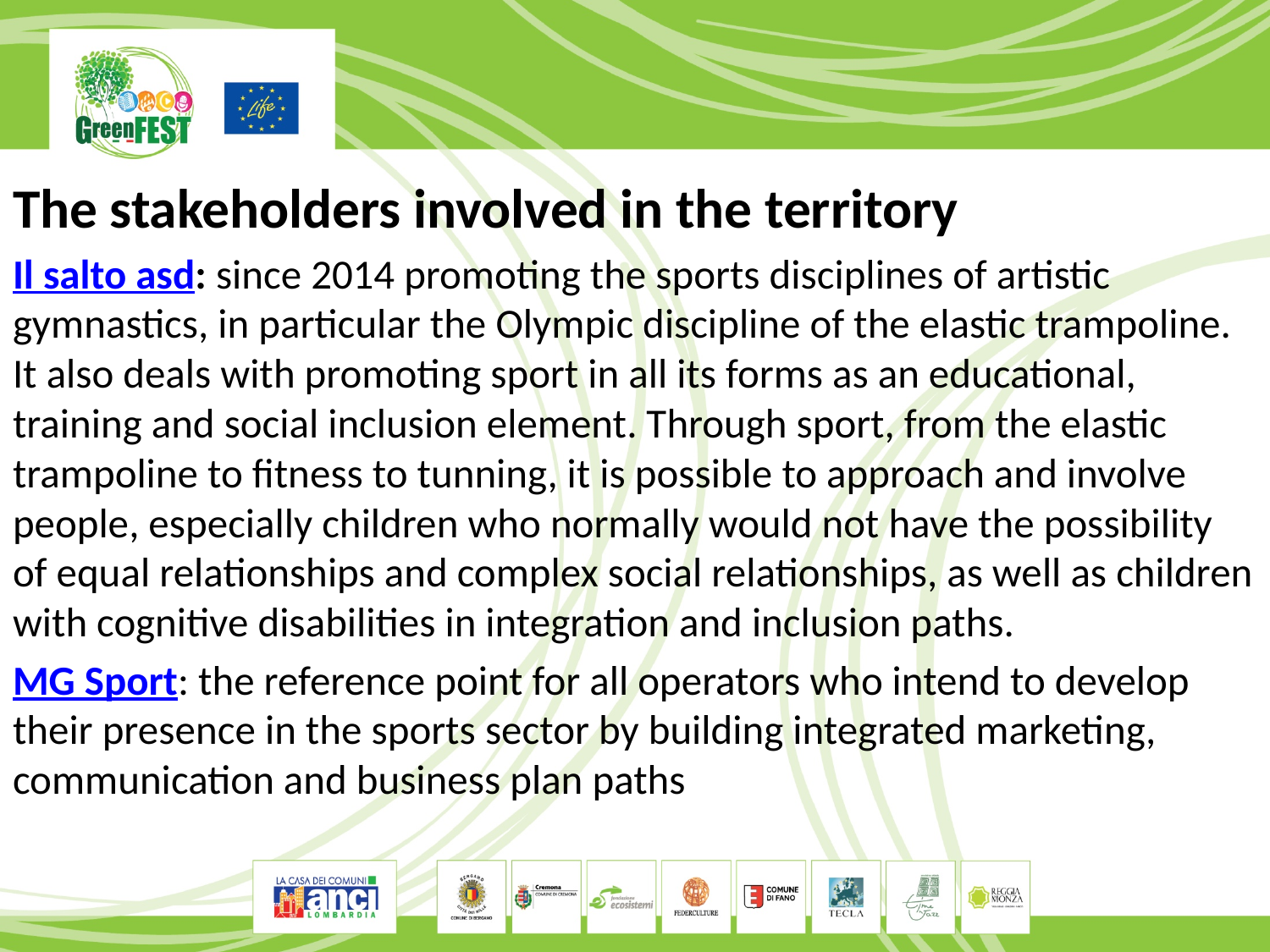

The stakeholders involved in the territory
Il salto asd: since 2014 promoting the sports disciplines of artistic gymnastics, in particular the Olympic discipline of the elastic trampoline. It also deals with promoting sport in all its forms as an educational, training and social inclusion element. Through sport, from the elastic trampoline to fitness to tunning, it is possible to approach and involve people, especially children who normally would not have the possibility of equal relationships and complex social relationships, as well as children with cognitive disabilities in integration and inclusion paths.
MG Sport: the reference point for all operators who intend to develop their presence in the sports sector by building integrated marketing, communication and business plan paths